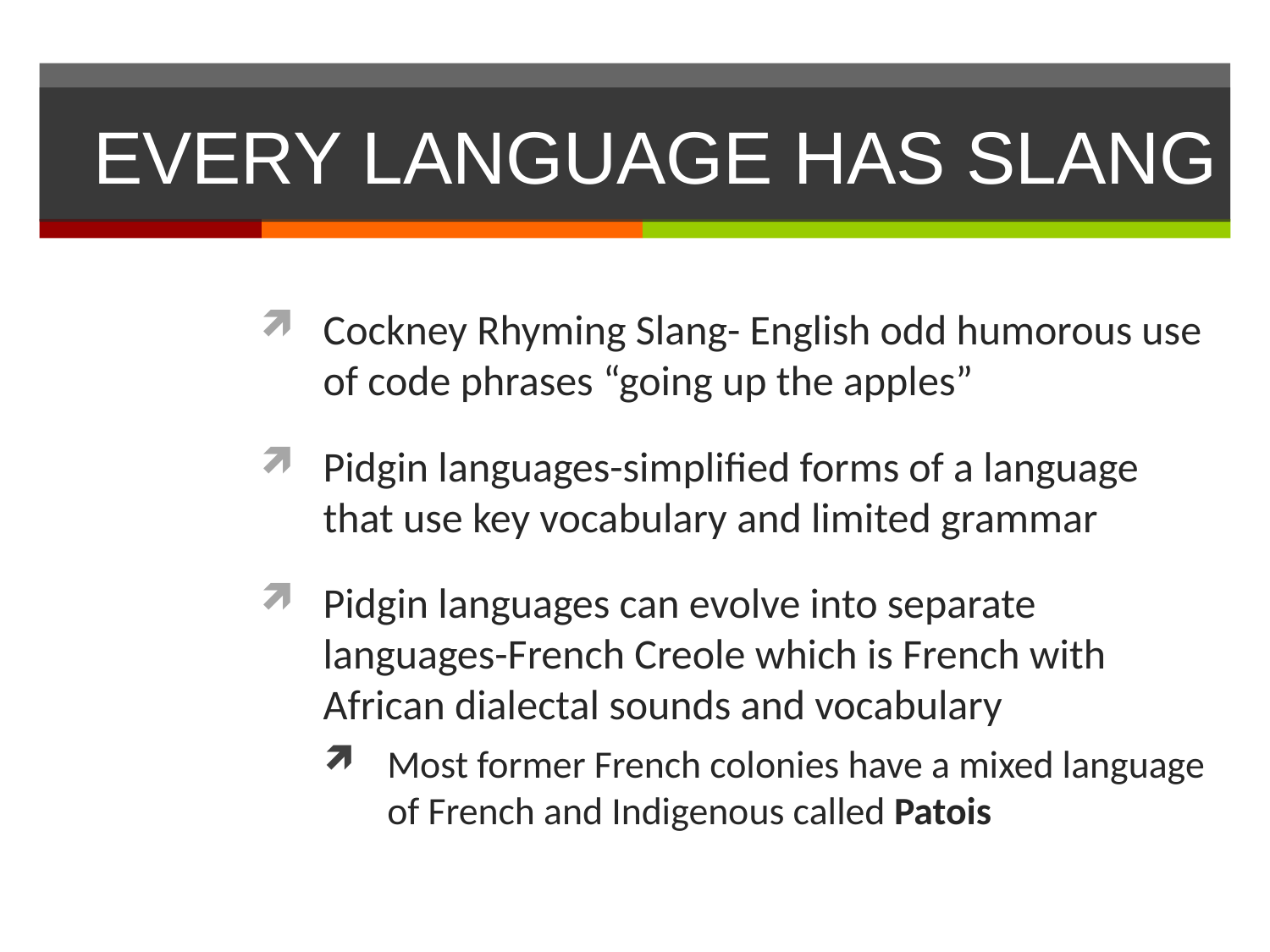

# EVERY LANGUAGE HAS SLANG
Cockney Rhyming Slang- English odd humorous use of code phrases “going up the apples”
Pidgin languages-simplified forms of a language that use key vocabulary and limited grammar
Pidgin languages can evolve into separate languages-French Creole which is French with African dialectal sounds and vocabulary
Most former French colonies have a mixed language of French and Indigenous called Patois